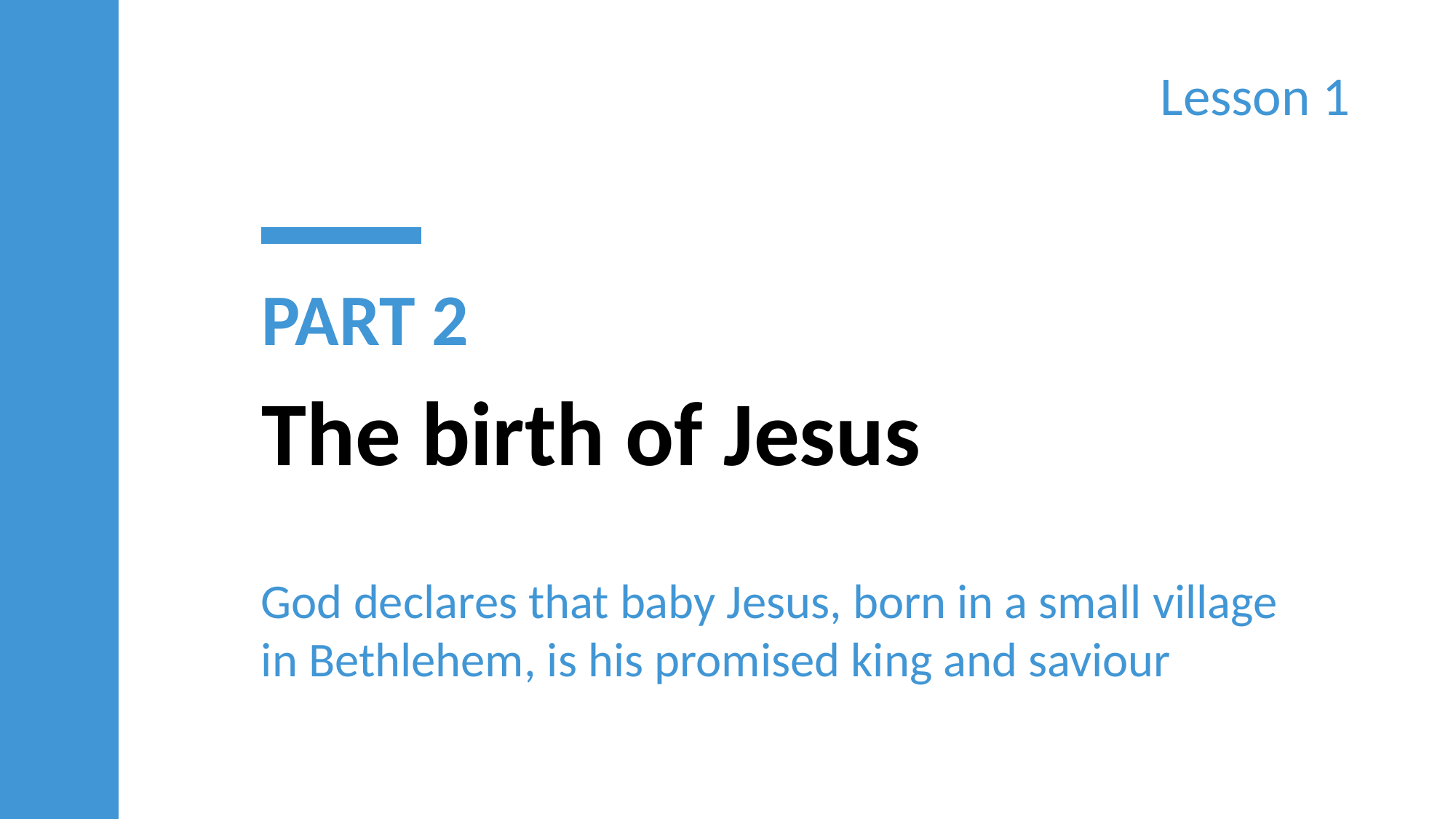

Lesson 1
PART 2
The birth of Jesus
God declares that baby Jesus, born in a small village in Bethlehem, is his promised king and saviour